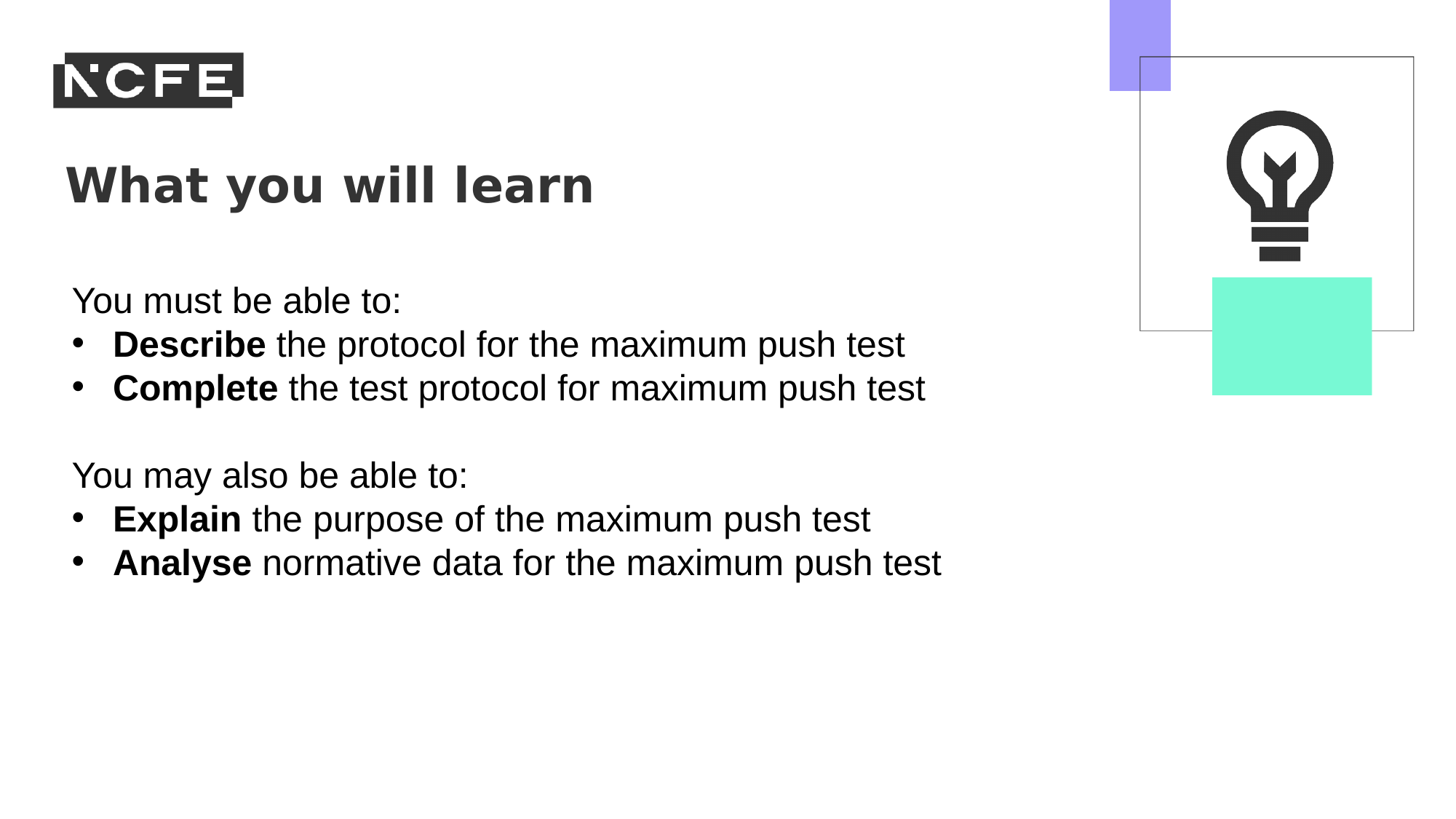

You must be able to:
Describe the protocol for the maximum push test
Complete the test protocol for maximum push test

You may also be able to:
Explain the purpose of the maximum push test
Analyse normative data for the maximum push test